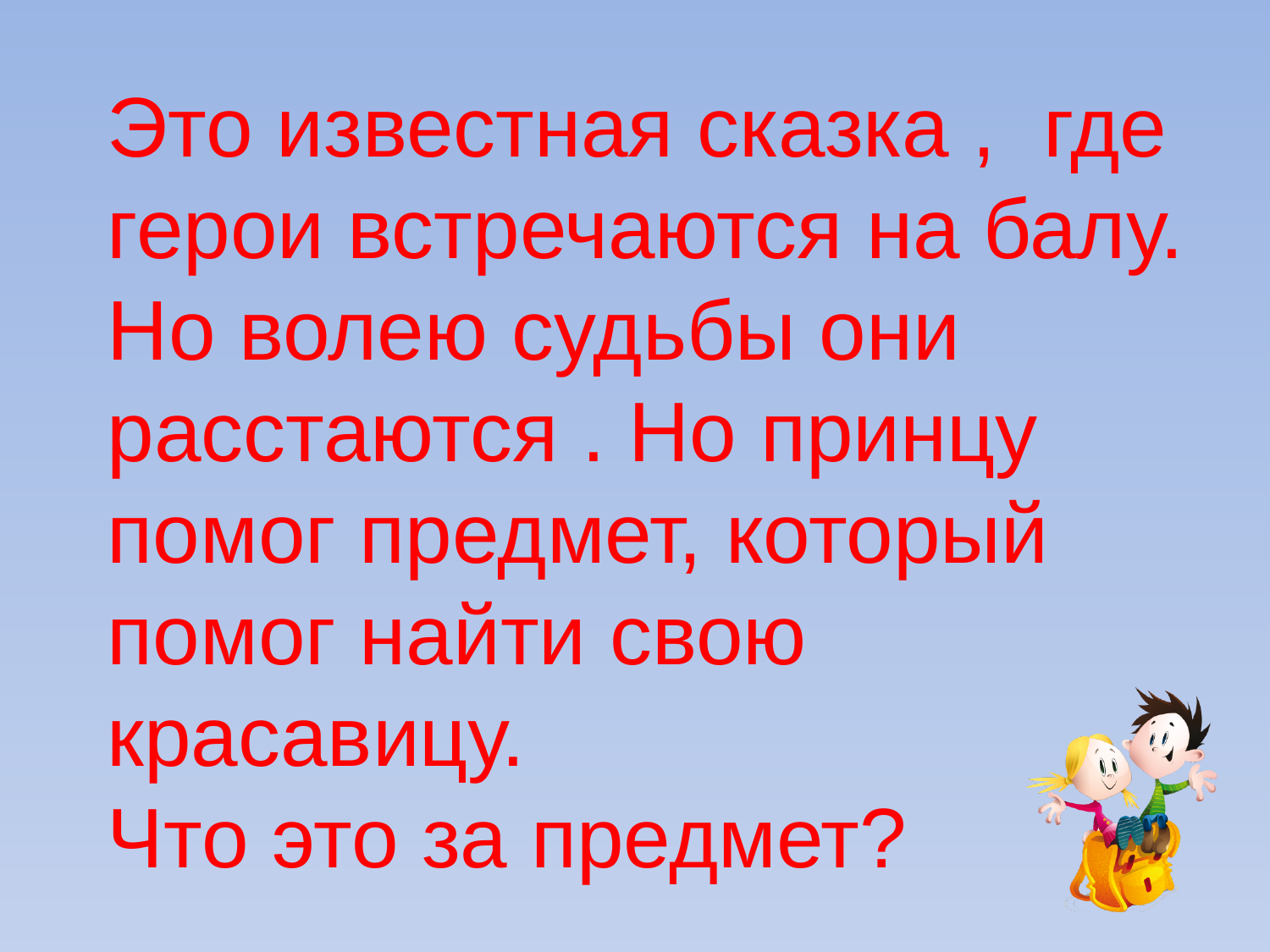

Это известная сказка ,  где герои встречаются на балу. Но волею судьбы они расстаются . Но принцу  помог предмет, который  помог найти свою красавицу.
Что это за предмет?